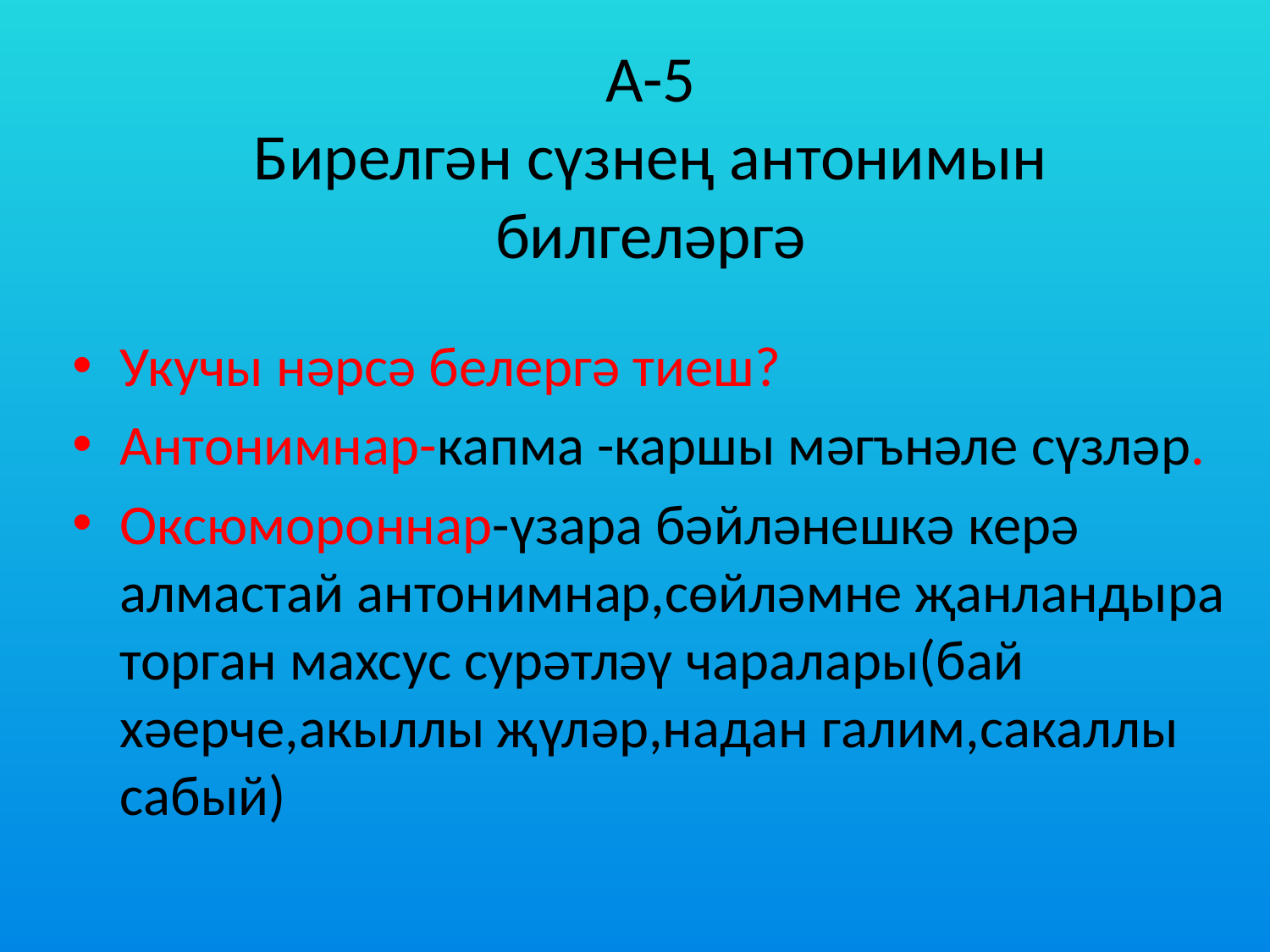

# А-5 Бирелгән сүзнең антонимын билгеләргә
Укучы нәрсә белергә тиеш?
Антонимнар-капма -каршы мәгънәле сүзләр.
Оксюмороннар-үзара бәйләнешкә керә алмастай антонимнар,сөйләмне җанландыра торган махсус сурәтләү чаралары(бай хәерче,акыллы җүләр,надан галим,сакаллы сабый)